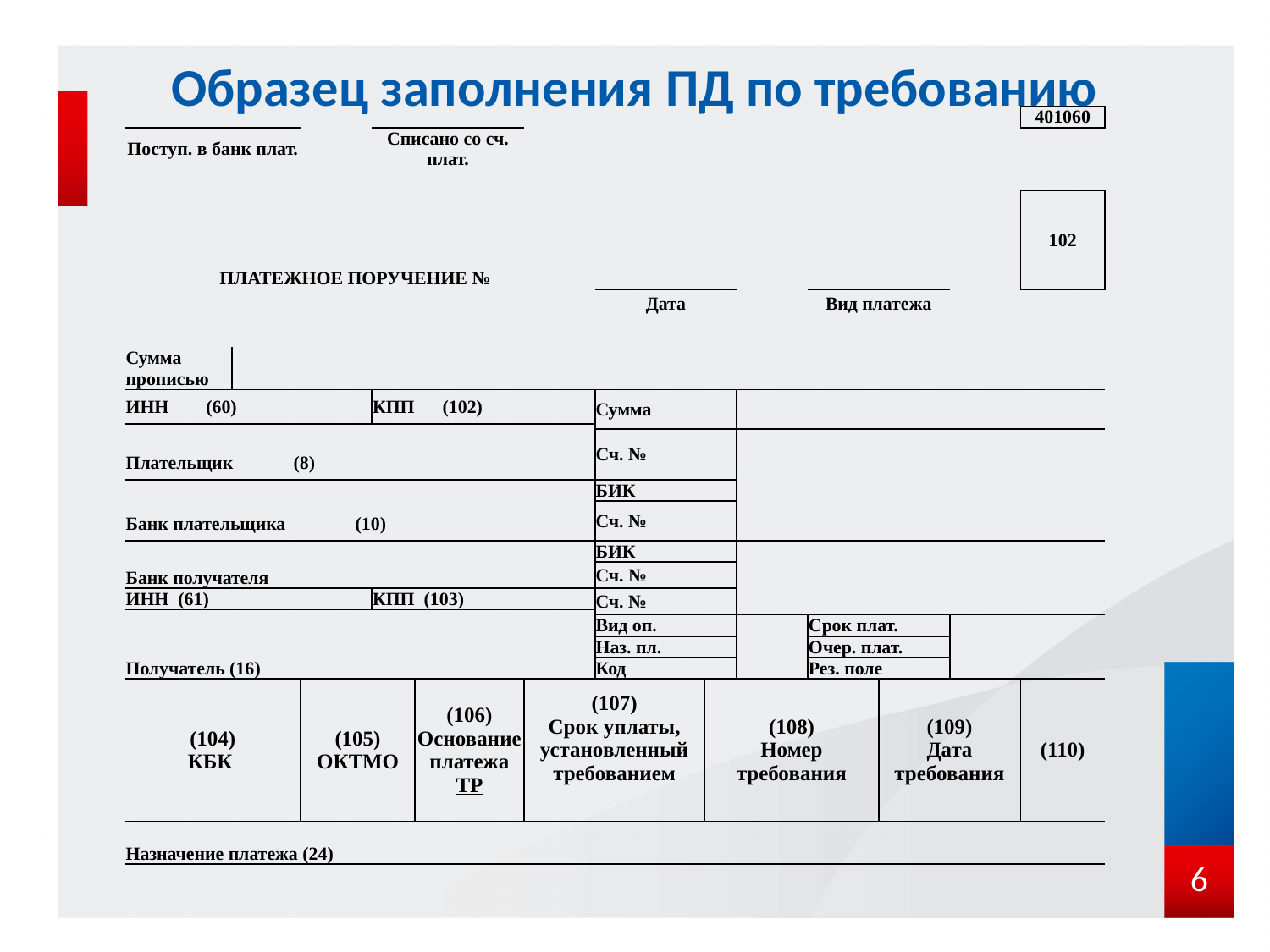

# Образец заполнения ПД по требованию
|  |  |  |  |  |  |  |  |  |  |  |  |  |  |  | 401060 |
| --- | --- | --- | --- | --- | --- | --- | --- | --- | --- | --- | --- | --- | --- | --- | --- |
| Поступ. в банк плат. |  |  |  | Списано со сч. плат. |  |  |  |  |  |  |  |  |  |  |  |
|  |  |  |  |  |  |  |  |  |  |  |  |  |  |  |  |
| ПЛАТЕЖНОЕ ПОРУЧЕНИЕ № |  |  |  |  |  |  |  |  |  |  |  |  |  |  | 102 |
|  |  |  |  |  |  |  |  | Дата |  |  |  | Вид платежа |  |  |  |
|  |  |  |  |  |  |  |  |  |  |  |  |  |  |  |  |
| Сумма |  |  |  |  |  |  |  |  |  |  |  |  |  |  |  |
| прописью |  |  |  |  |  |  |  |  |  |  |  |  |  |  |  |
| ИНН (60) |  |  |  | КПП (102) |  |  |  | Сумма |  |  |  |  |  |  |  |
|  |  |  |  |  |  |  |  |  |  |  |  |  |  |  |  |
|  |  |  |  |  |  |  |  | Сч. № |  |  |  |  |  |  |  |
| Плательщик (8) |  |  |  |  |  |  |  |  |  |  |  |  |  |  |  |
|  |  |  |  |  |  |  |  | БИК |  |  |  |  |  |  |  |
|  |  |  |  |  |  |  |  | Сч. № |  |  |  |  |  |  |  |
| Банк плательщика (10) |  |  |  |  |  |  |  |  |  |  |  |  |  |  |  |
|  |  |  |  |  |  |  |  | БИК |  |  |  |  |  |  |  |
|  |  |  |  |  |  |  |  | Сч. № |  |  |  |  |  |  |  |
| Банк получателя |  |  |  |  |  |  |  |  |  |  |  |  |  |  |  |
| ИНН (61) |  |  |  | КПП (103) |  |  |  | Сч. № |  |  |  |  |  |  |  |
|  |  |  |  |  |  |  |  |  |  |  |  |  |  |  |  |
|  |  |  |  |  |  |  |  | Вид оп. |  |  |  | Срок плат. |  |  |  |
|  |  |  |  |  |  |  |  | Наз. пл. |  |  |  | Очер. плат. |  |  |  |
| Получатель (16) |  |  |  |  |  |  |  | Код |  |  |  | Рез. поле |  |  |  |
| (104) КБК |  |  | (105) ОКТМО |  | (106) Основание платежа ТР |  | (107) Срок уплаты, установленный требованием |  |  | (108) Номер требования |  |  | (109) Дата требования |  | (110) |
|  |  |  |  |  |  |  |  |  |  |  |  |  |  |  |  |
| Назначение платежа (24) |  |  |  |  |  |  |  |  |  |  |  |  |  |  |  |
|  |  |  |  |  |  |  |  |  |  |  |  |  |  |  |  |
6